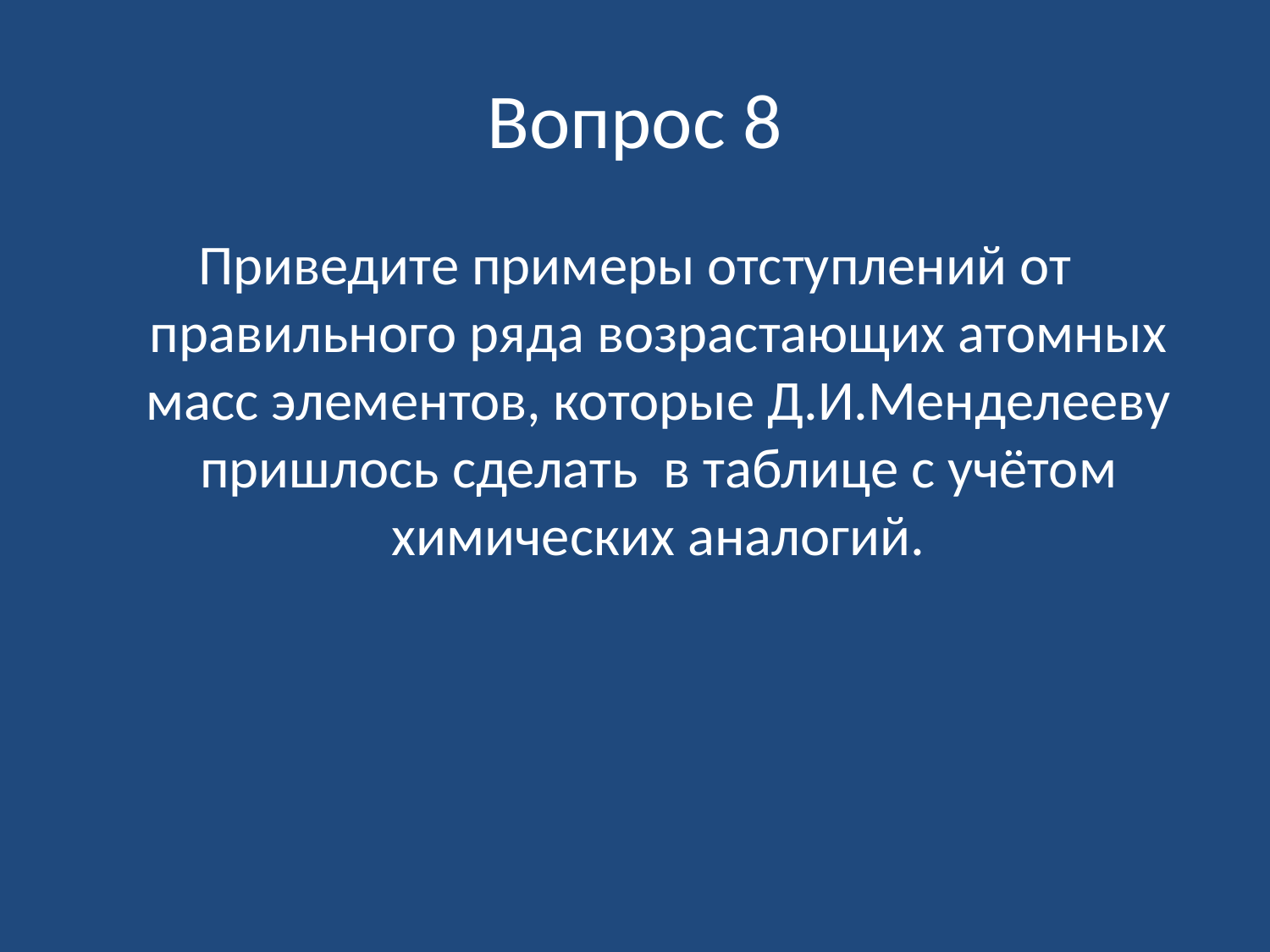

# Вопрос 8
Приведите примеры отступлений от правильного ряда возрастающих атомных масс элементов, которые Д.И.Менделееву пришлось сделать  в таблице с учётом химических аналогий.